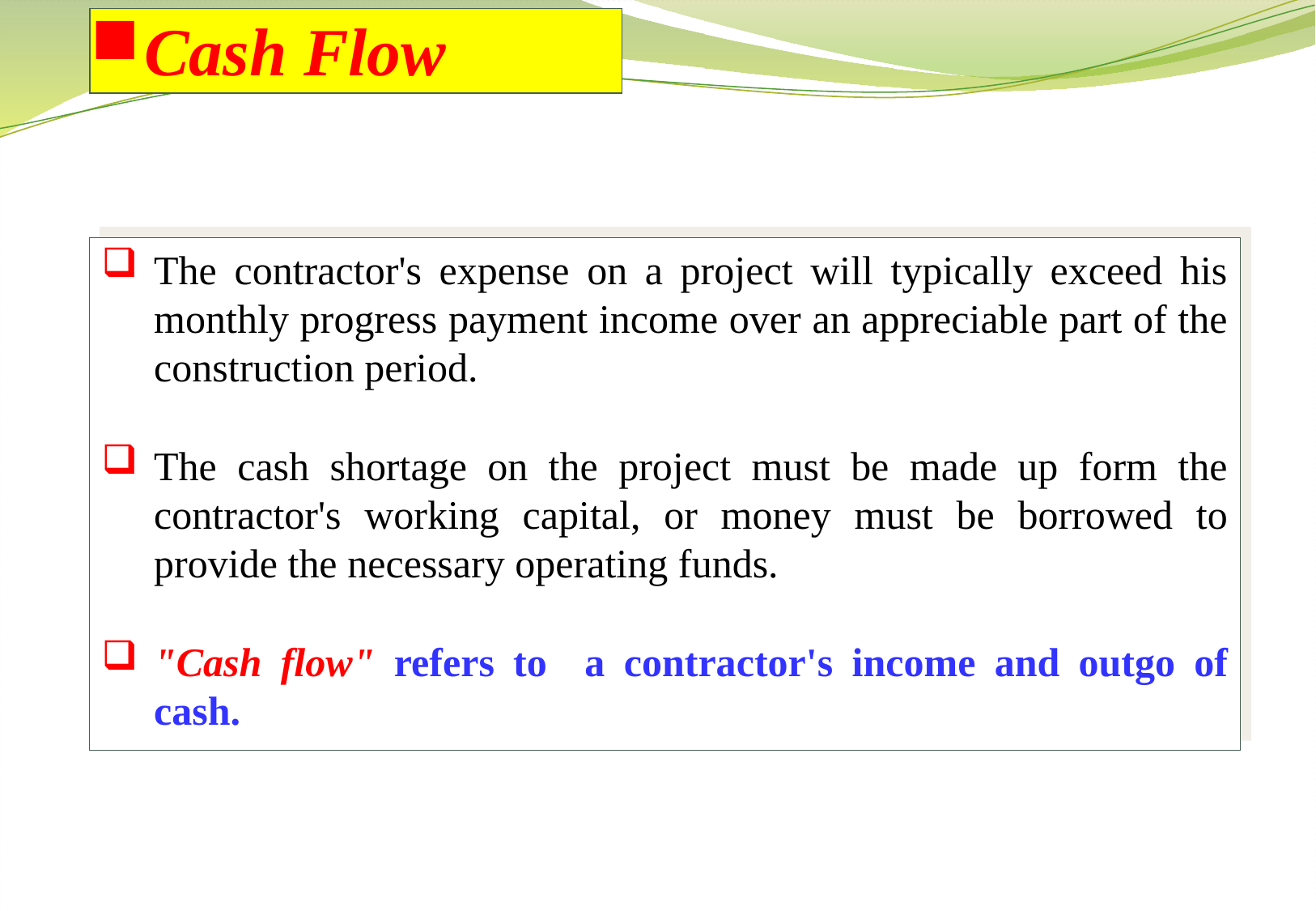

Cash Flow
The contractor's expense on a project will typically exceed his monthly progress payment income over an appreciable part of the construction period.
The cash shortage on the project must be made up form the contractor's working capital, or money must be borrowed to provide the necessary operating funds.
"Cash flow" refers to  a contractor's income and outgo of cash.